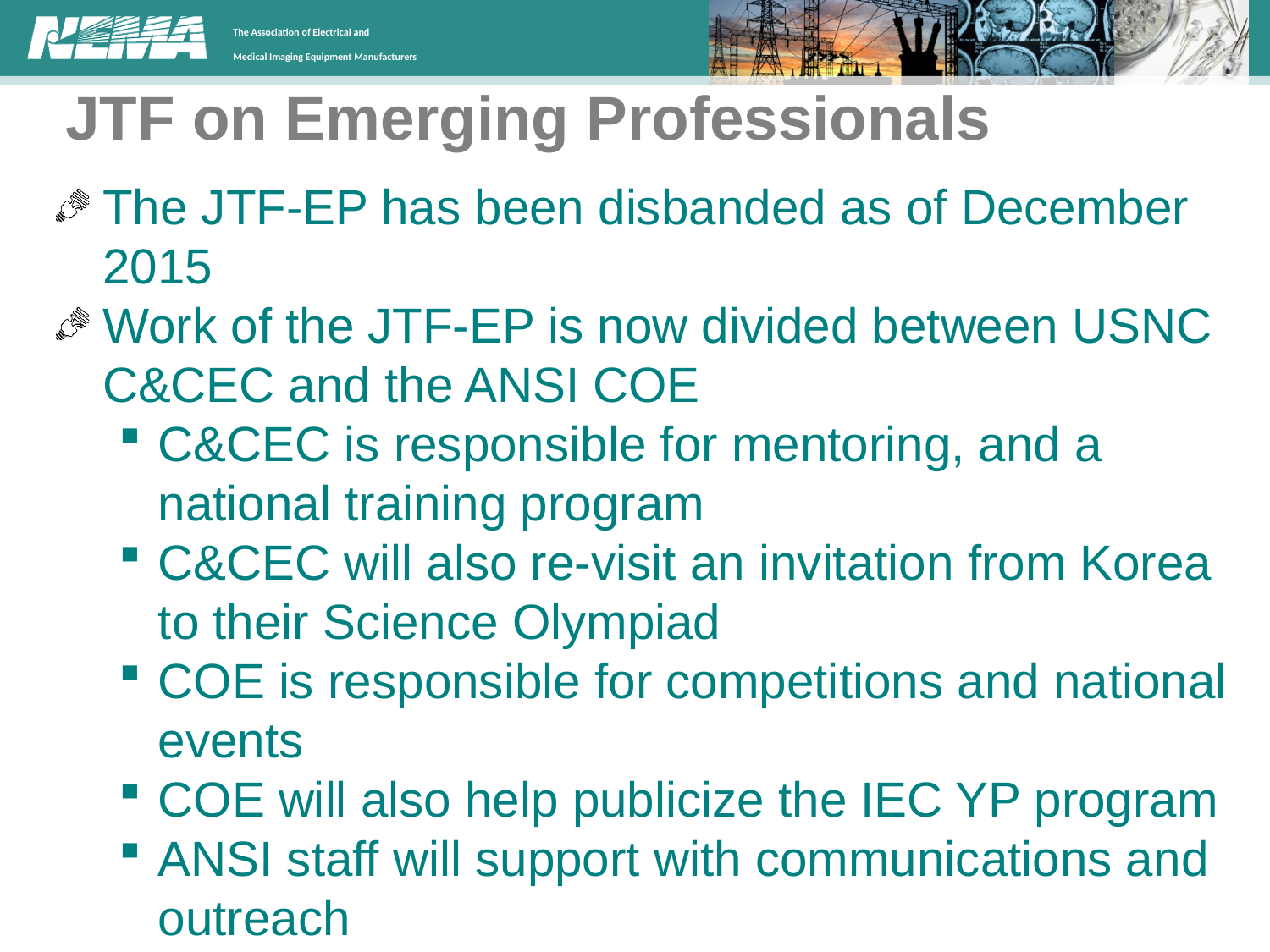

# JTF on Emerging Professionals
The JTF-EP has been disbanded as of December 2015
Work of the JTF-EP is now divided between USNC C&CEC and the ANSI COE
C&CEC is responsible for mentoring, and a national training program
C&CEC will also re-visit an invitation from Korea to their Science Olympiad
COE is responsible for competitions and national events
COE will also help publicize the IEC YP program
ANSI staff will support with communications and outreach